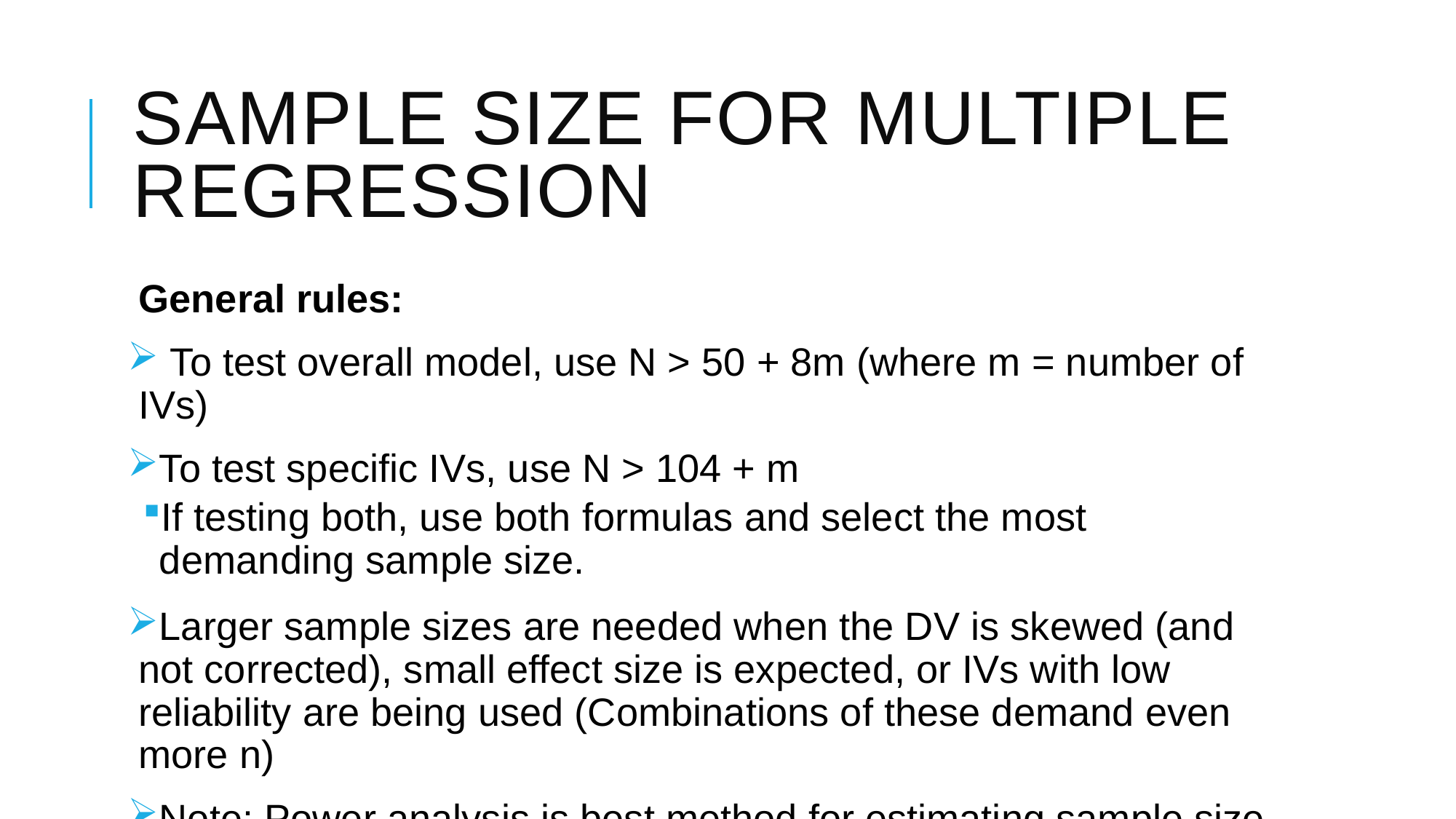

# Sample size for multiple regression
General rules:
 To test overall model, use N > 50 + 8m (where m = number of IVs)
To test specific IVs, use N > 104 + m
If testing both, use both formulas and select the most demanding sample size.
Larger sample sizes are needed when the DV is skewed (and not corrected), small effect size is expected, or IVs with low reliability are being used (Combinations of these demand even more n)
Note: Power analysis is best method for estimating sample size